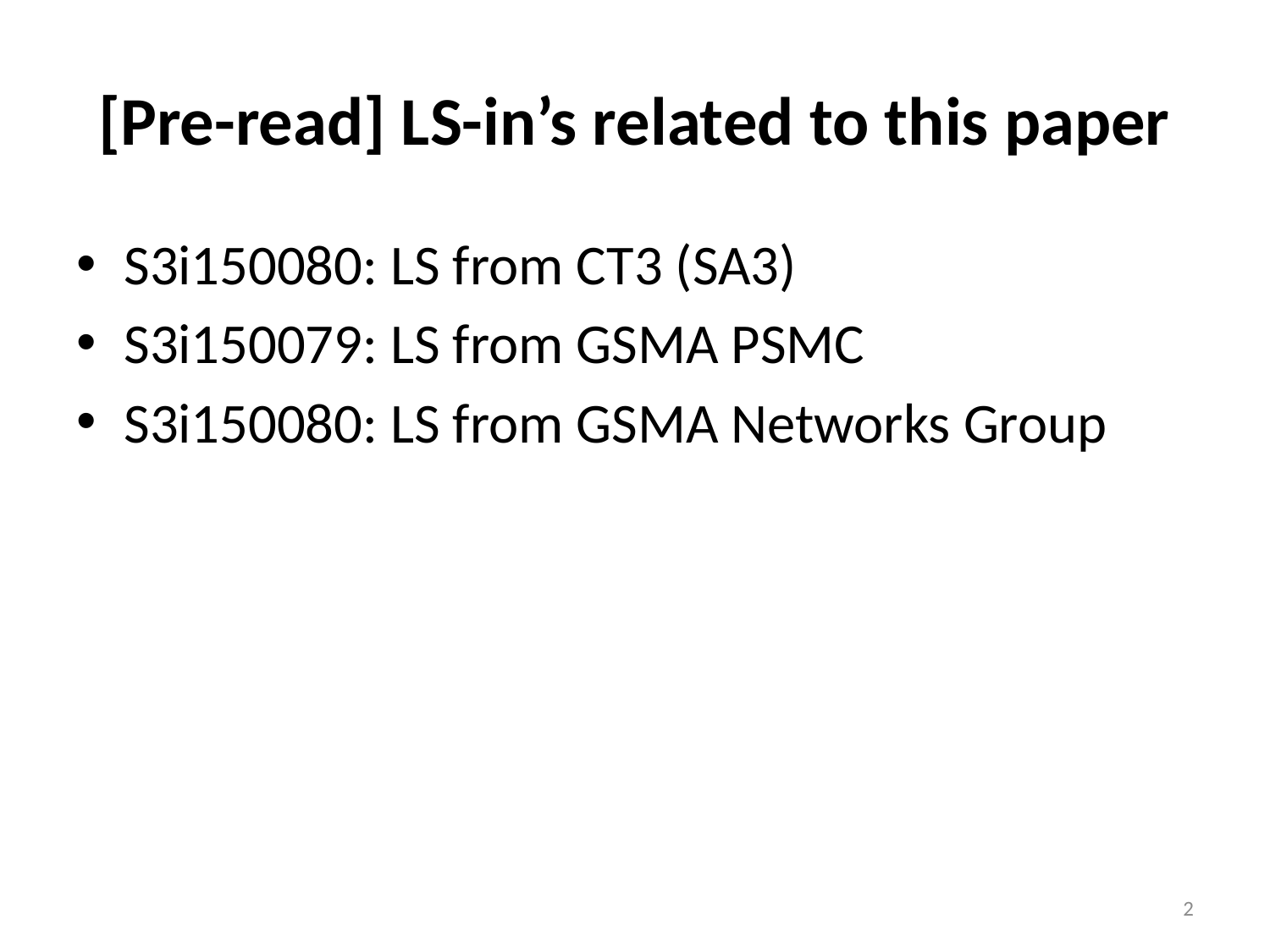

# [Pre-read] LS-in’s related to this paper
S3i150080: LS from CT3 (SA3)
S3i150079: LS from GSMA PSMC
S3i150080: LS from GSMA Networks Group
2